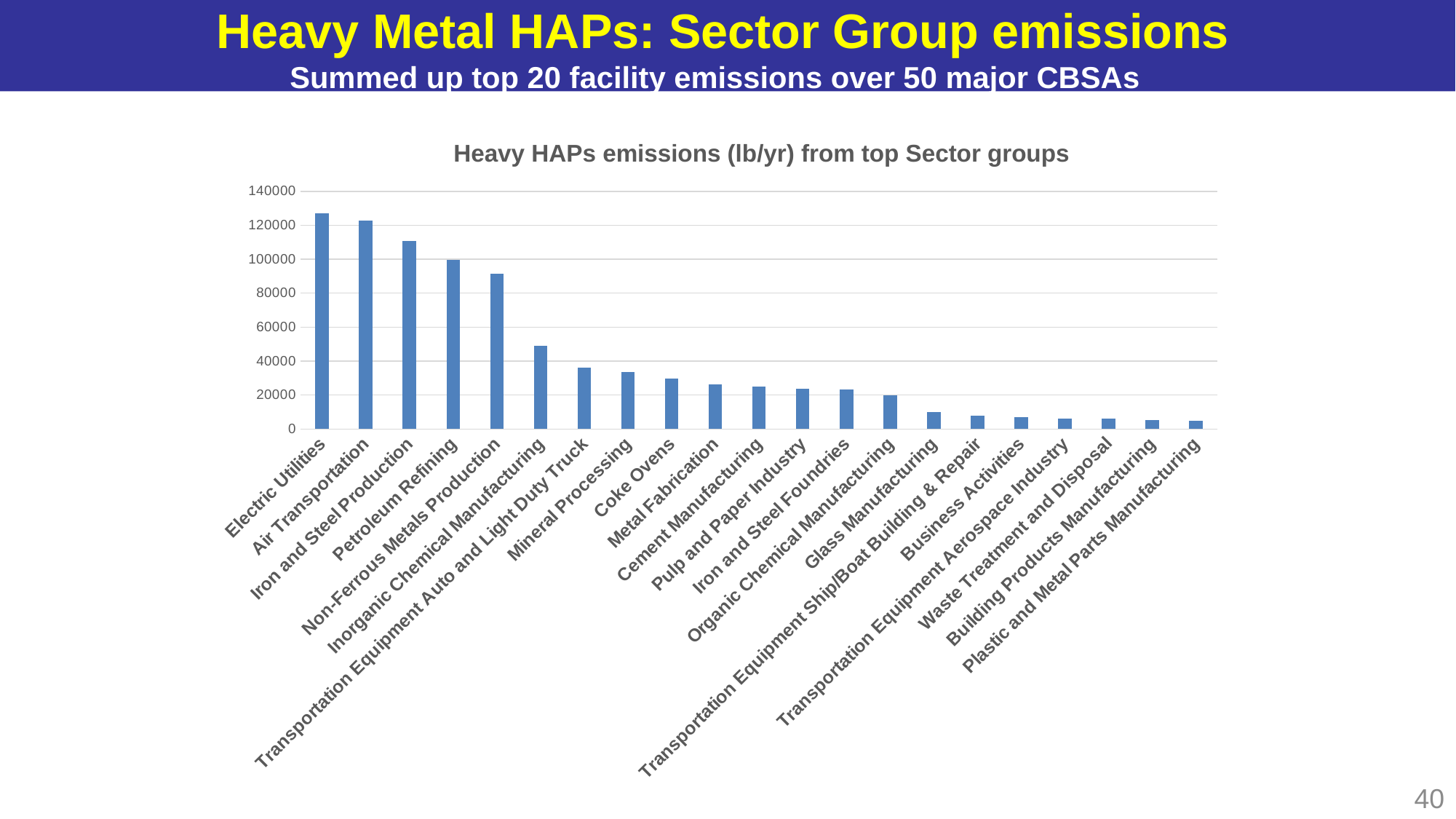

# Heavy Metal HAPs: Sector Group emissions Summed up top 20 facility emissions over 50 major CBSAs

### Chart:

| Category | Heavy_Metal_HAPs (LB) |
|---|---|
| Electric Utilities | 127029.7645682917 |
| Air Transportation | 122776.7046425403 |
| Iron and Steel Production | 110756.80697375129 |
| Petroleum Refining | 99736.23641827777 |
| Non-Ferrous Metals Production | 91643.107567006 |
| Inorganic Chemical Manufacturing | 48966.397922331635 |
| Transportation Equipment Auto and Light Duty Truck | 36095.37059444269 |
| Mineral Processing | 33740.10566296392 |
| Coke Ovens | 29716.321061336424 |
| Metal Fabrication | 26233.007358587365 |
| Cement Manufacturing | 25009.70781480218 |
| Pulp and Paper Industry | 23704.034260182016 |
| Iron and Steel Foundries | 23233.769662688224 |
| Organic Chemical Manufacturing | 20059.448622110143 |
| Glass Manufacturing | 9990.117269945096 |
| Transportation Equipment Ship/Boat Building & Repair | 7759.171038433561 |
| Business Activities | 7100.541363444776 |
| Transportation Equipment Aerospace Industry | 6357.391942771635 |
| Waste Treatment and Disposal | 5996.886352694776 |
| Building Products Manufacturing | 5187.546428893229 |
| Plastic and Metal Parts Manufacturing | 4799.681177198807 |
Heavy HAPs emissions (lb/yr) from top Sector groups
40